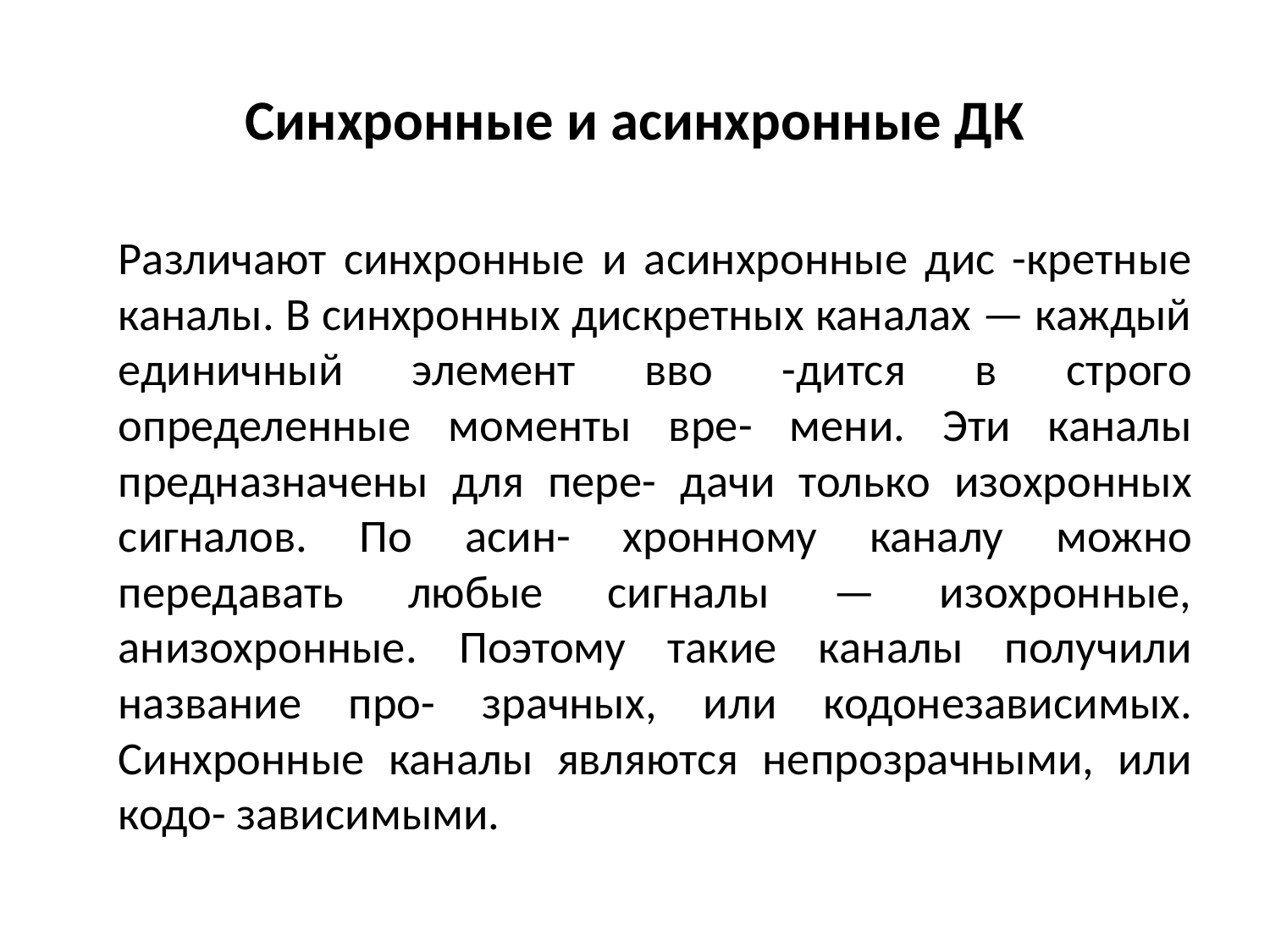

# Синхронные и асинхронные ДК
	Различают синхронные и асинхронные дис -кретные каналы. В синхронных дискретных каналах — каждый единичный элемент вво -дится в строго определенные моменты вре- мени. Эти каналы предназначены для пере- дачи только изохронных сигналов. По асин- хронному каналу можно передавать любые сигналы — изохронные, анизохронные. Поэтому такие каналы получили название про- зрачных, или кодонезависимых. Синхронные каналы являются непрозрачными, или кодо- зависимыми.